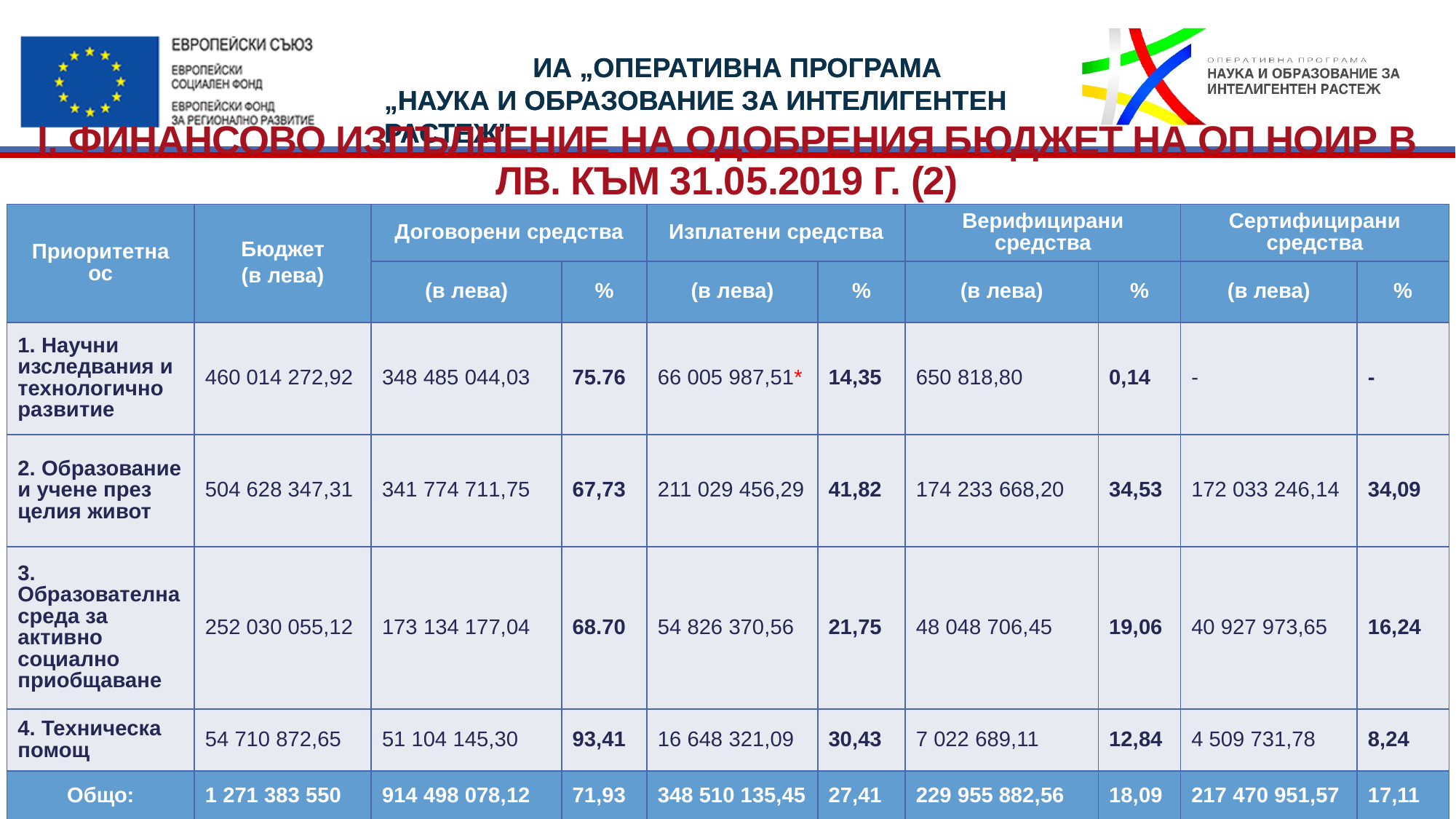

# I. Финансово изпълнение на одобрения бюджет на ОП НОИР в лв. към 31.05.2019 г. (2)
| Приоритетна ос | Бюджет (в лева) | Договорени средства |  | Изплатени средства |  | Верифицирани средства |  | Сертифицирани средства |  |
| --- | --- | --- | --- | --- | --- | --- | --- | --- | --- |
|  |  | (в лева) | % | (в лева) | % | (в лева) | % | (в лева) | % |
| 1. Научни изследвания и технологично развитие | 460 014 272,92 | 348 485 044,03 | 75.76 | 66 005 987,51\* | 14,35 | 650 818,80 | 0,14 | - | - |
| 2. Образование и учене през целия живот | 504 628 347,31 | 341 774 711,75 | 67,73 | 211 029 456,29 | 41,82 | 174 233 668,20 | 34,53 | 172 033 246,14 | 34,09 |
| 3. Образователна среда за активно социално приобщаване | 252 030 055,12 | 173 134 177,04 | 68.70 | 54 826 370,56 | 21,75 | 48 048 706,45 | 19,06 | 40 927 973,65 | 16,24 |
| 4. Техническа помощ | 54 710 872,65 | 51 104 145,30 | 93,41 | 16 648 321,09 | 30,43 | 7 022 689,11 | 12,84 | 4 509 731,78 | 8,24 |
| Общо: | 1 271 383 550 | 914 498 078,12 | 71,93 | 348 510 135,45 | 27,41 | 229 955 882,56 | 18,09 | 217 470 951,57 | 17,11 |
* Основно авансови плащания към бенефициентите съгласно подписаните анекси към договора за БФП.